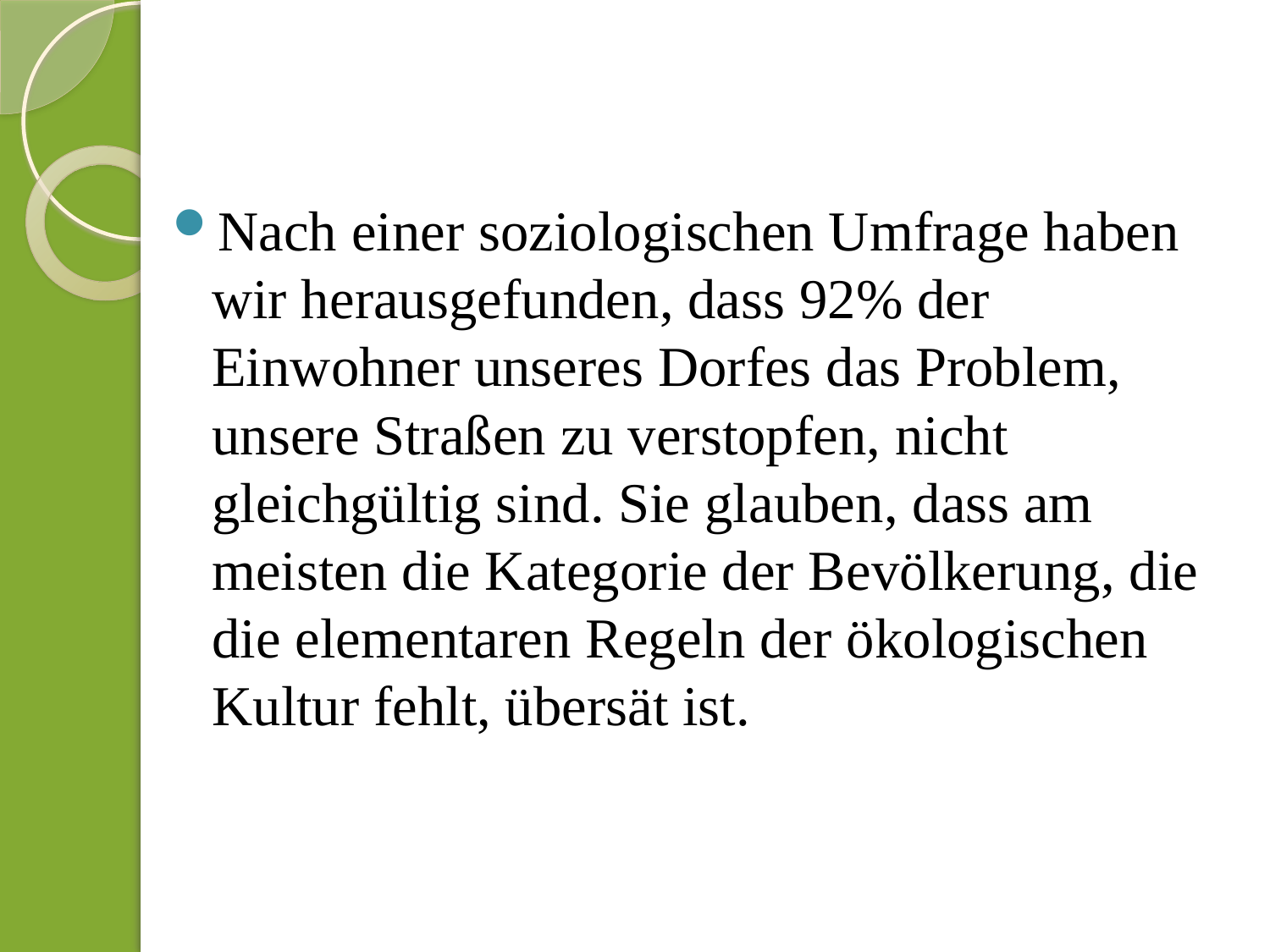

#
Nach einer soziologischen Umfrage haben wir herausgefunden, dass 92% der Einwohner unseres Dorfes das Problem, unsere Straßen zu verstopfen, nicht gleichgültig sind. Sie glauben, dass am meisten die Kategorie der Bevölkerung, die die elementaren Regeln der ökologischen Kultur fehlt, übersät ist.